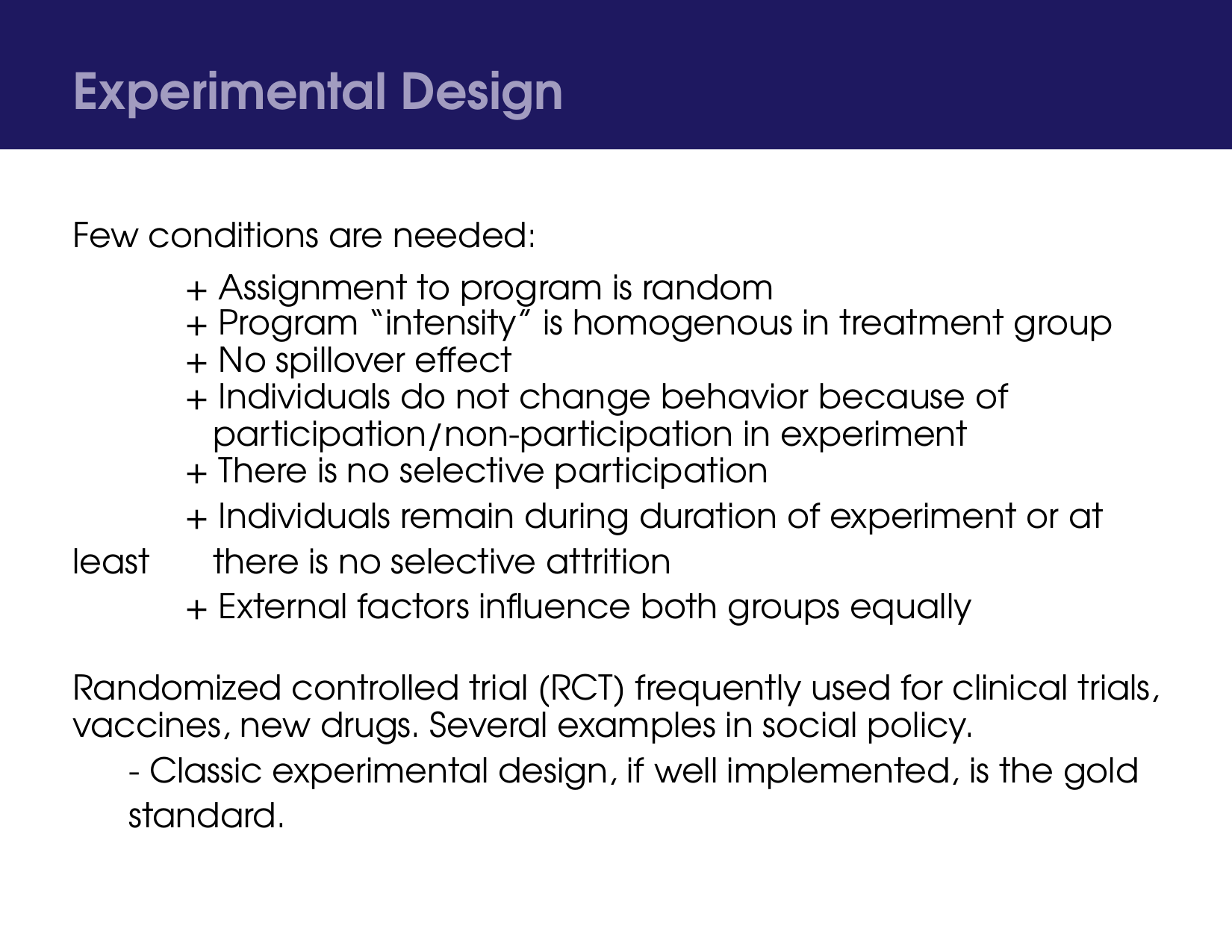

Experimental Design

Few conditions are needed:

	+ Assignment to program is random
	+ Program “intensity” is homogenous in treatment group
	+ No spillover effect
	+ Individuals do not change behavior because of 		   participation/non-participation in experiment
	+ There is no selective participation
	+ Individuals remain during duration of experiment or at least 	   there is no selective attrition
	+ External factors influence both groups equally

Randomized controlled trial (RCT) frequently used for clinical trials, vaccines, new drugs. Several examples in social policy.
- Classic experimental design, if well implemented, is the gold standard.